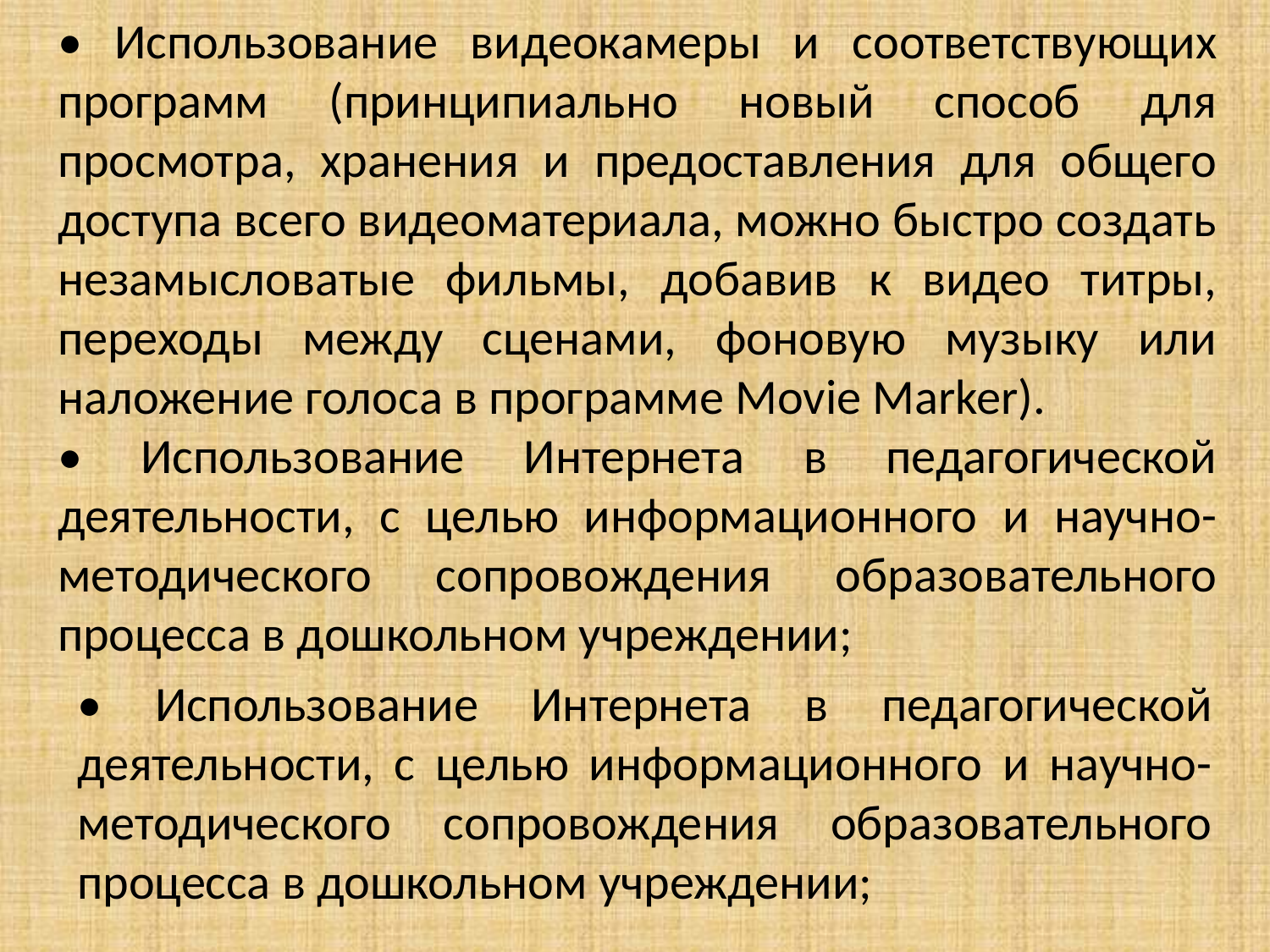

• Использование видеокамеры и соответствующих программ (принципиально новый способ для просмотра, хранения и предоставления для общего доступа всего видеоматериала, можно быстро создать незамысловатые фильмы, добавив к видео титры, переходы между сценами, фоновую музыку или наложение голоса в программе Movie Marker).
• Использование Интернета в педагогической деятельности, с целью информационного и научно-методического сопровождения образовательного процесса в дошкольном учреждении;
• Использование Интернета в педагогической деятельности, с целью информационного и научно-методического сопровождения образовательного процесса в дошкольном учреждении;